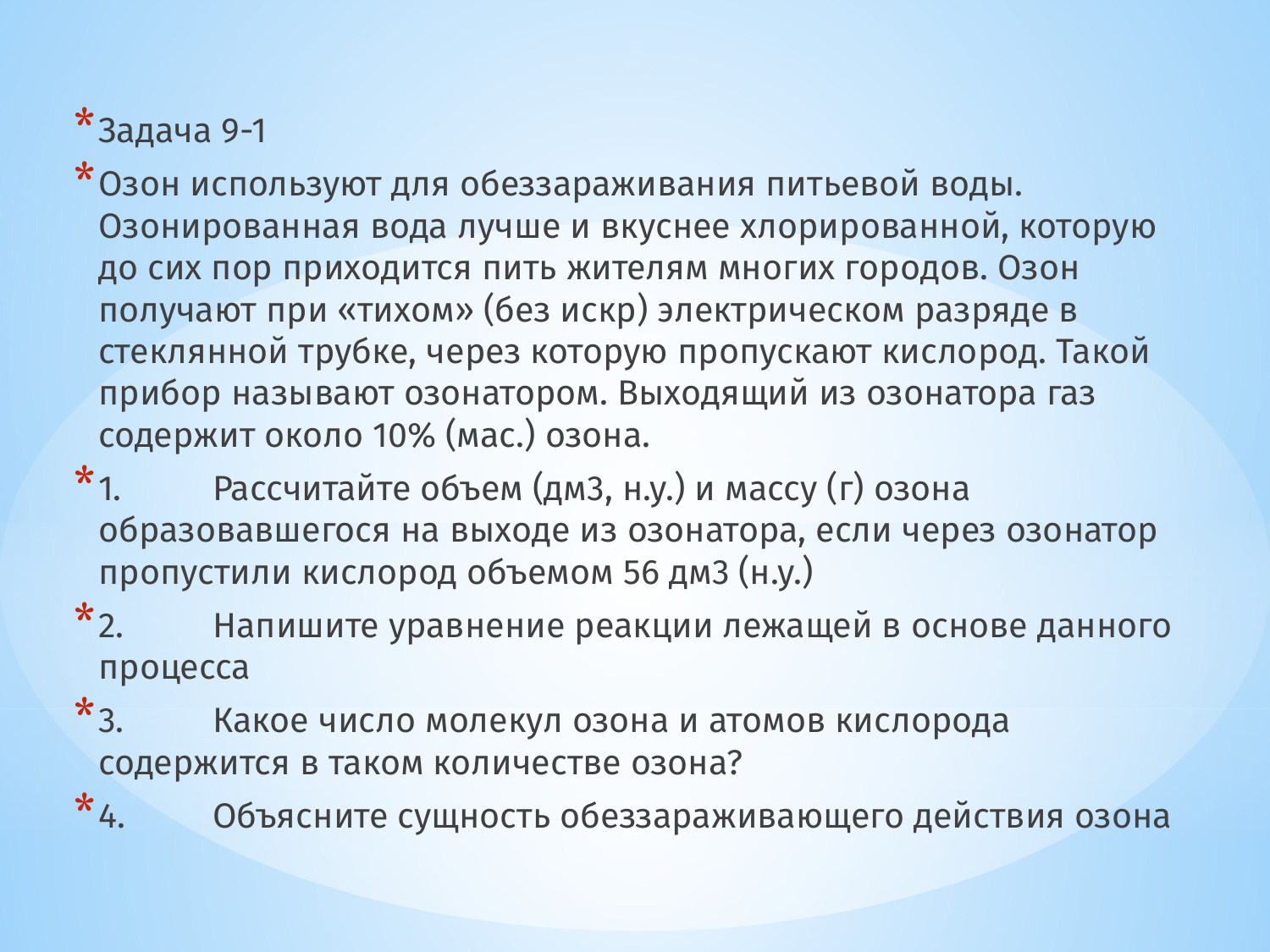

Задача 9-1
Озон используют для обеззараживания питьевой воды. Озонированная вода лучше и вкуснее хлорированной, которую до сих пор приходится пить жителям многих городов. Озон получают при «тихом» (без искр) электрическом разряде в стеклянной трубке, через которую пропускают кислород. Такой прибор называют озонатором. Выходящий из озонатора газ содержит около 10% (мас.) озона.
1.	Рассчитайте объем (дм3, н.у.) и массу (г) озона образовавшегося на выходе из озонатора, если через озонатор пропустили кислород объемом 56 дм3 (н.у.)
2.	Напишите уравнение реакции лежащей в основе данного процесса
3.	Какое число молекул озона и атомов кислорода содержится в таком количестве озона?
4.	Объясните сущность обеззараживающего действия озона